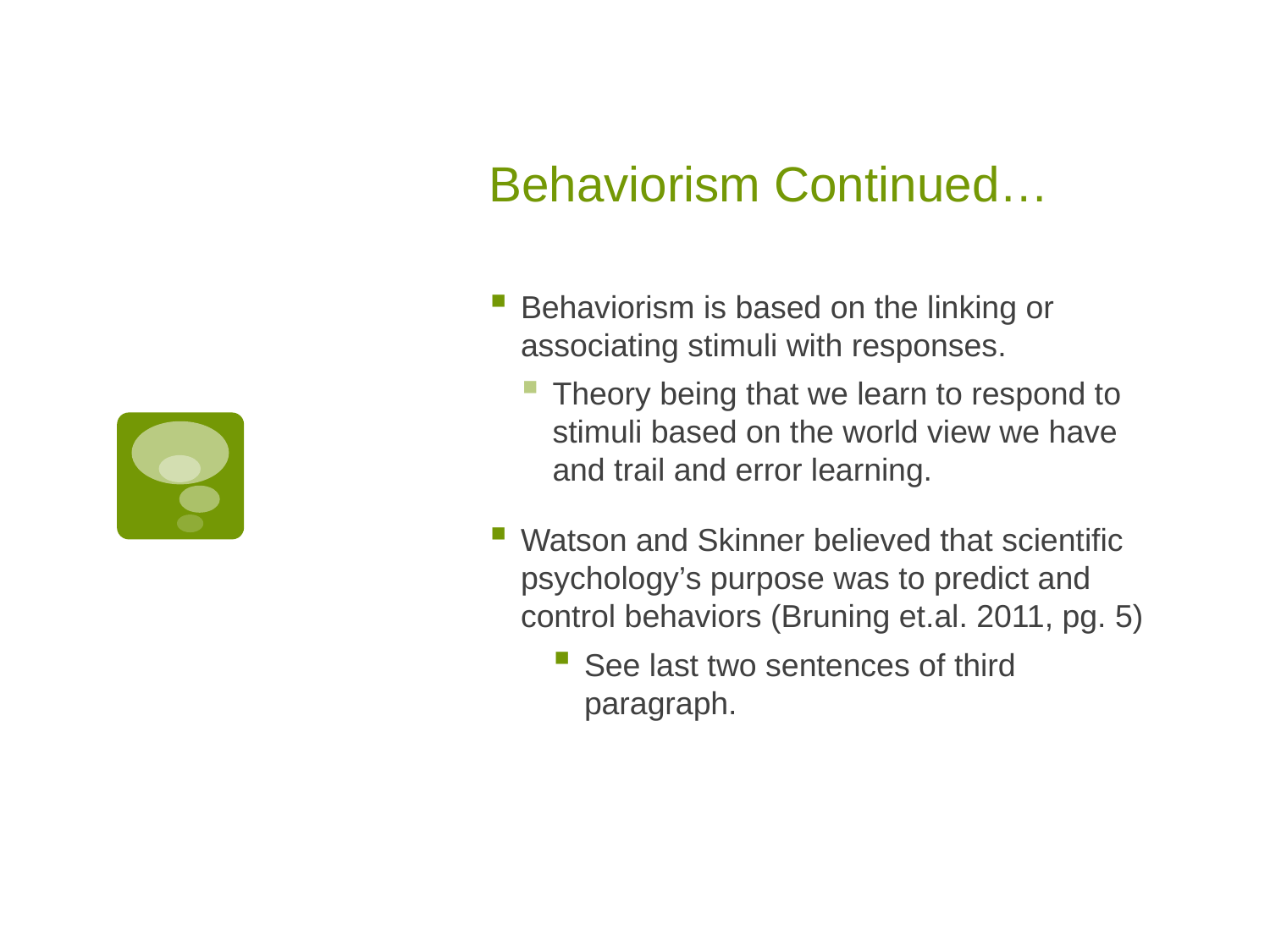

# Behaviorism Continued…
Behaviorism is based on the linking or associating stimuli with responses.
Theory being that we learn to respond to stimuli based on the world view we have and trail and error learning.
Watson and Skinner believed that scientific psychology’s purpose was to predict and control behaviors (Bruning et.al. 2011, pg. 5)
See last two sentences of third paragraph.